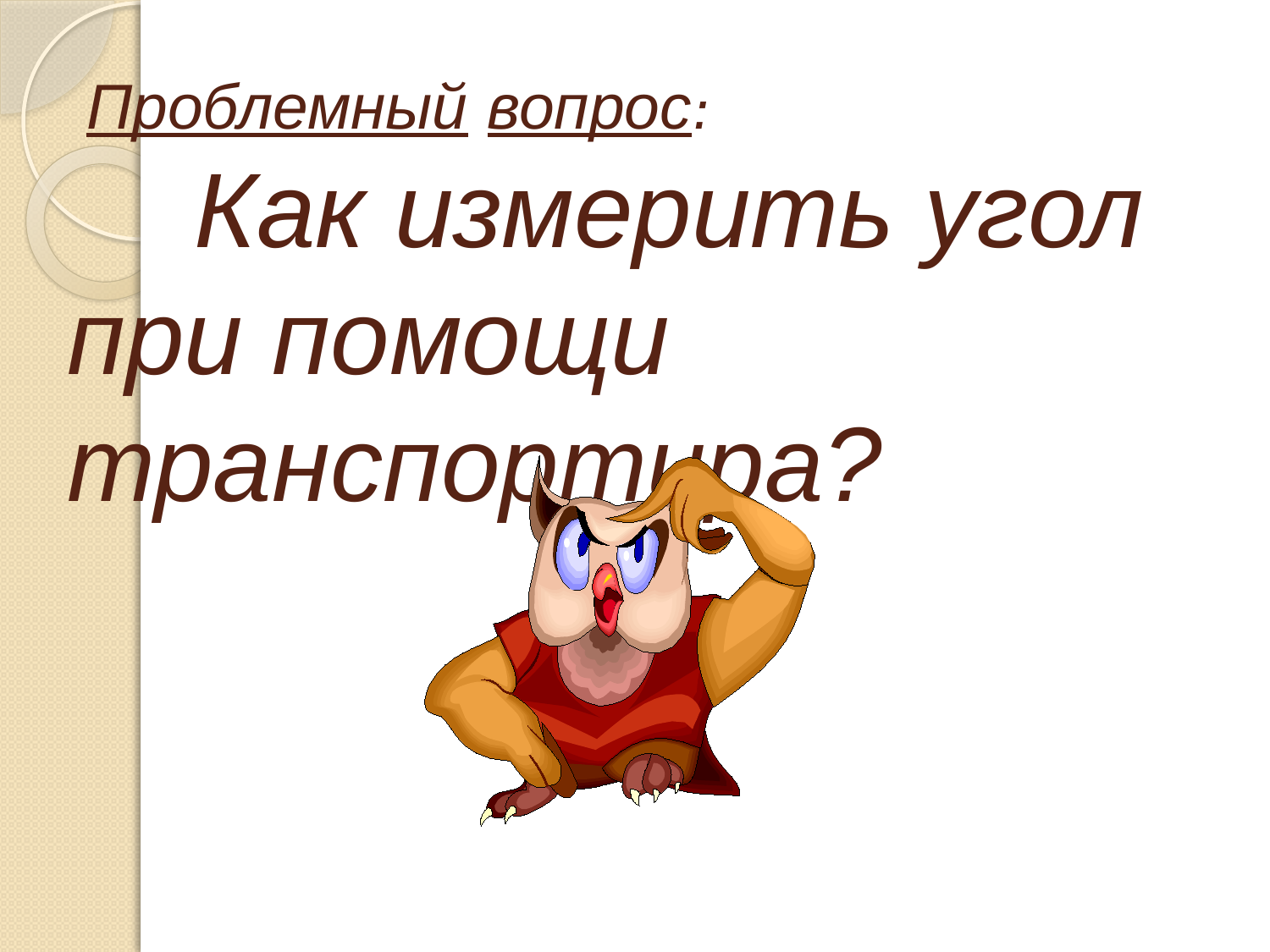

# Проблемный вопрос: Как измерить угол при помощи транспортира?